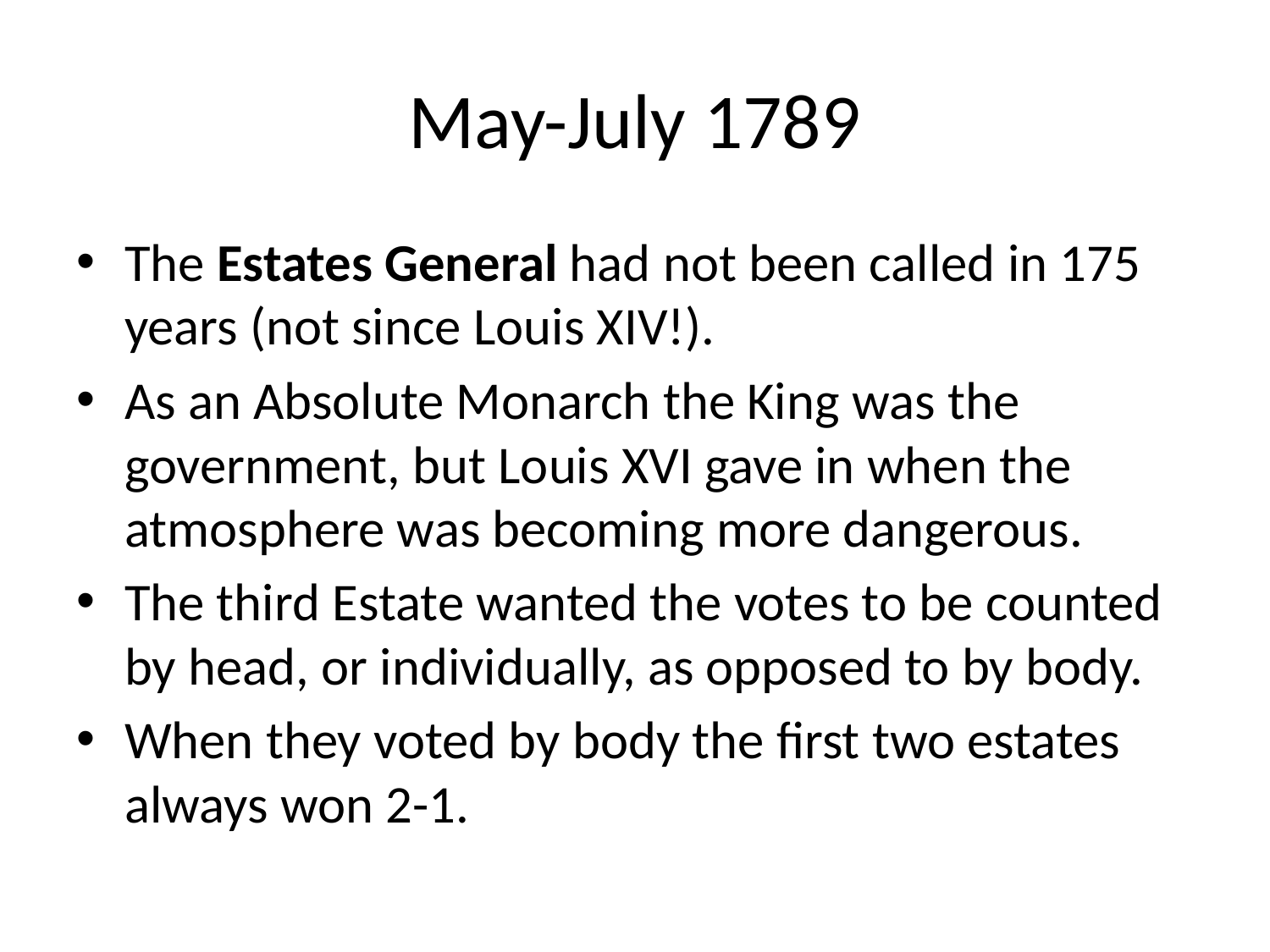

# May-July 1789
The Estates General had not been called in 175 years (not since Louis XIV!).
As an Absolute Monarch the King was the government, but Louis XVI gave in when the atmosphere was becoming more dangerous.
The third Estate wanted the votes to be counted by head, or individually, as opposed to by body.
When they voted by body the first two estates always won 2-1.